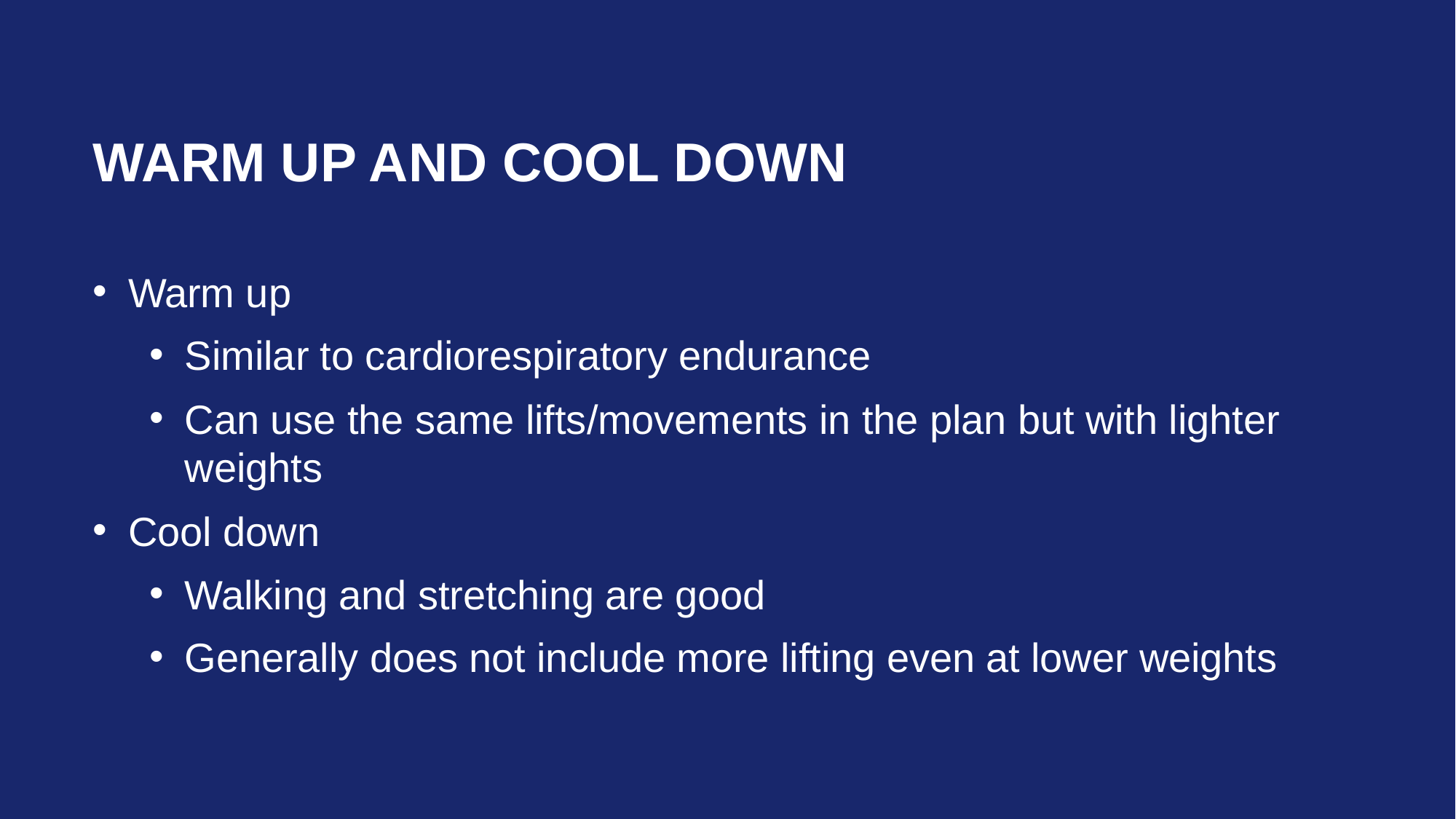

# Warm up and Cool down
Warm up
Similar to cardiorespiratory endurance
Can use the same lifts/movements in the plan but with lighter weights
Cool down
Walking and stretching are good
Generally does not include more lifting even at lower weights